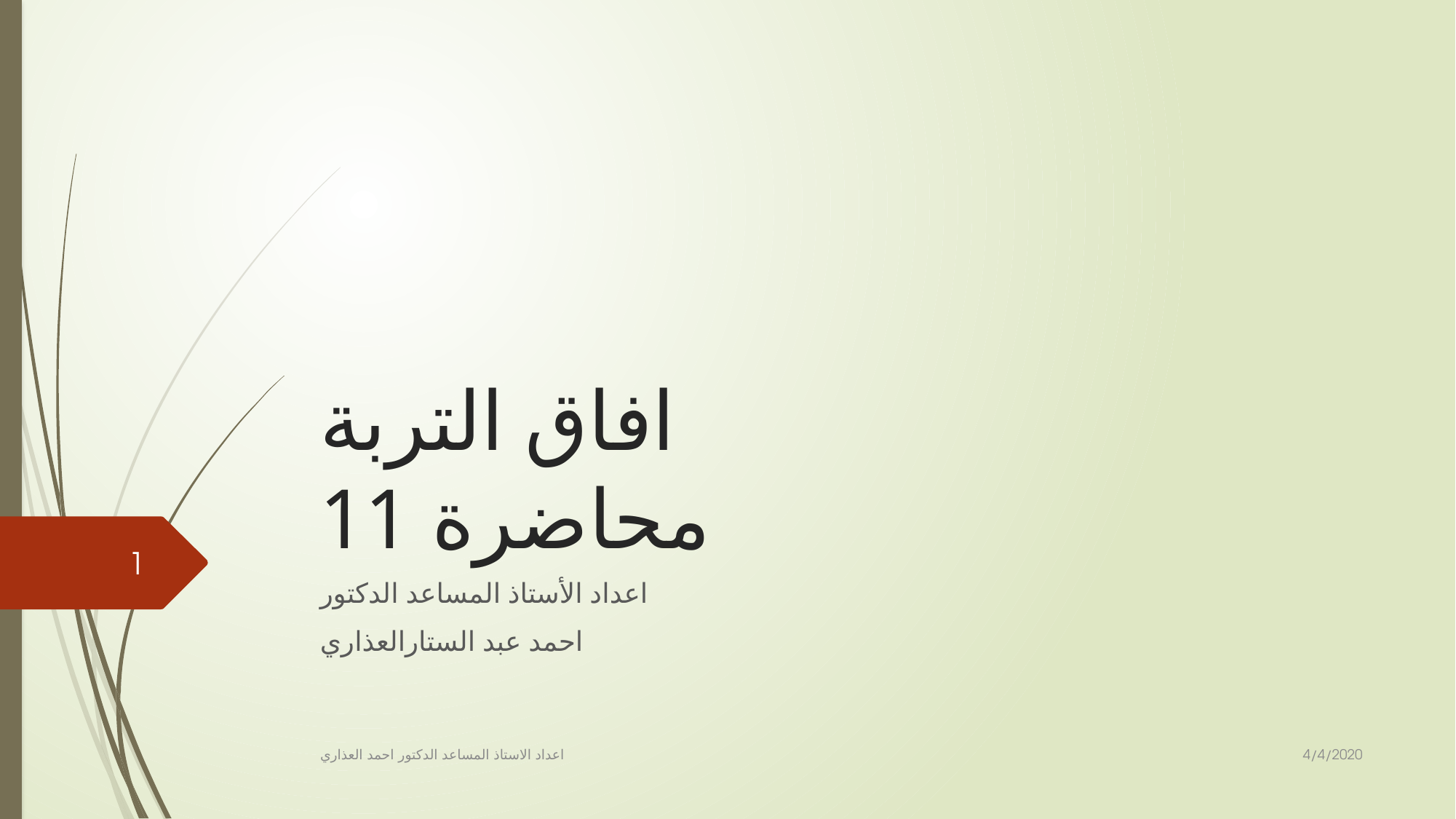

# افاق التربة محاضرة 11
1
اعداد الأستاذ المساعد الدكتور
احمد عبد الستارالعذاري
4/4/2020
اعداد الاستاذ المساعد الدكتور احمد العذاري